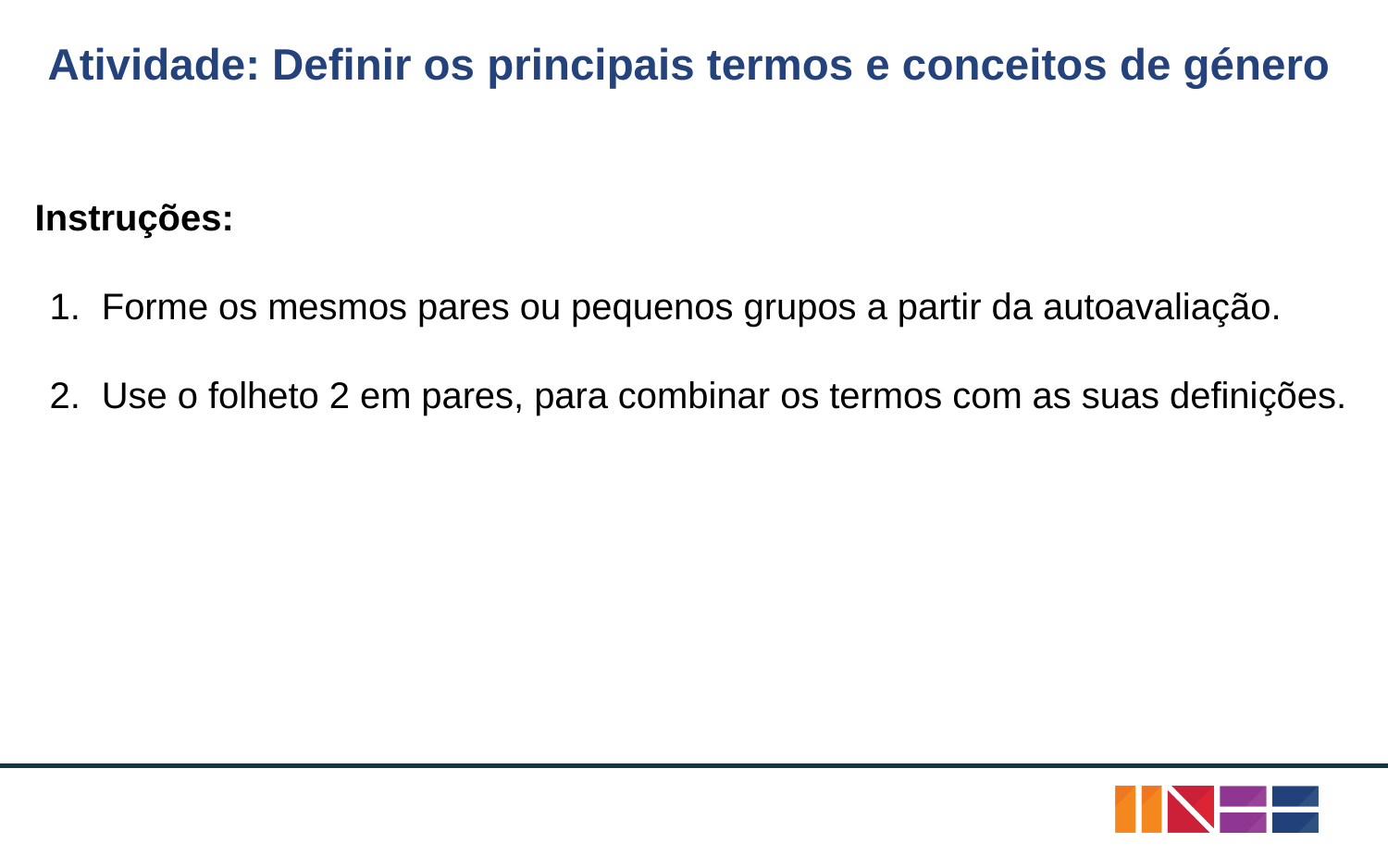

# Atividade: Definir os principais termos e conceitos de género

Instruções:

Forme os mesmos pares ou pequenos grupos a partir da autoavaliação.

Use o folheto 2 em pares, para combinar os termos com as suas definições.